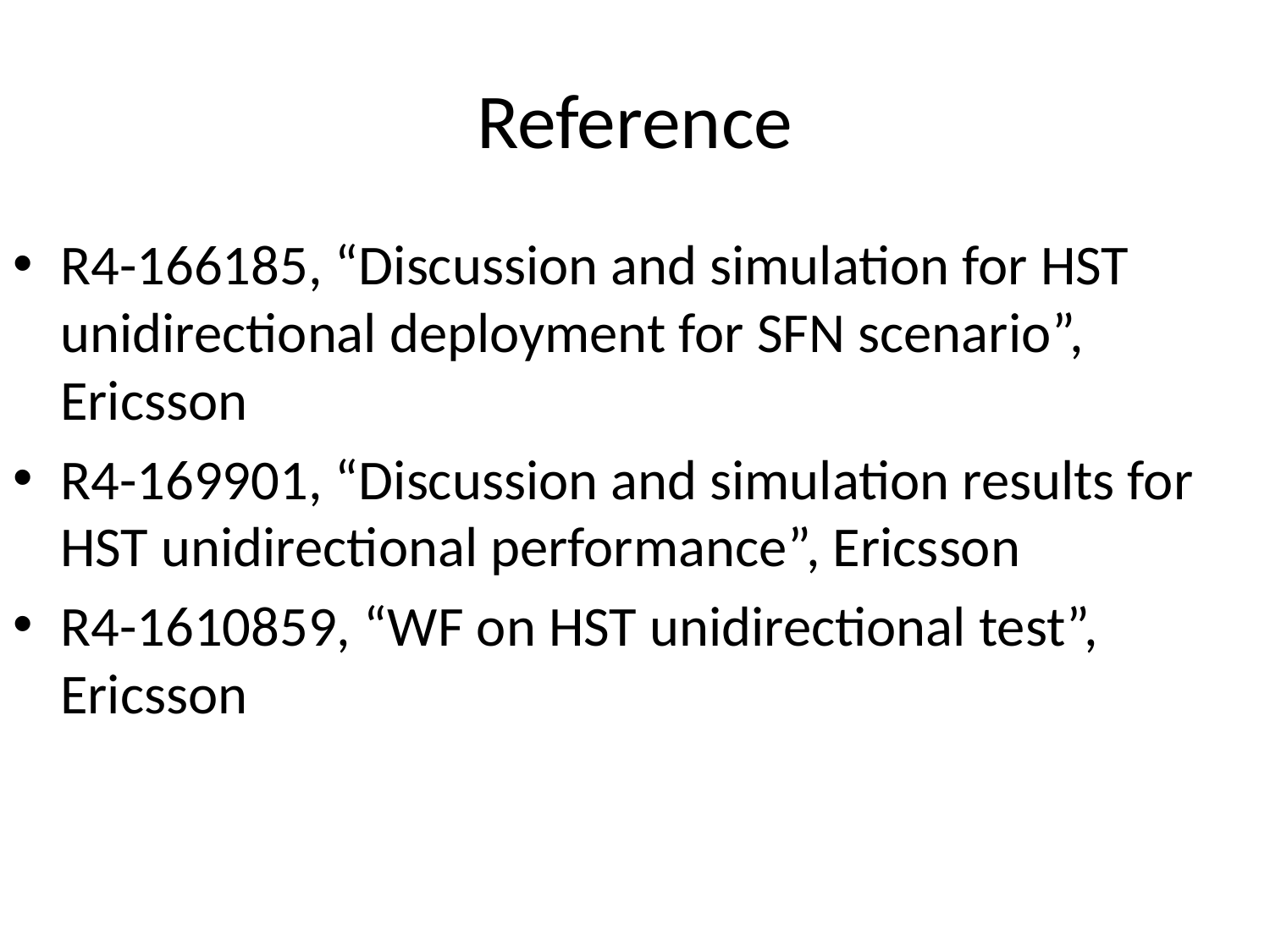

# Reference
R4-166185, “Discussion and simulation for HST unidirectional deployment for SFN scenario”, Ericsson
R4-169901, “Discussion and simulation results for HST unidirectional performance”, Ericsson
R4-1610859, “WF on HST unidirectional test”, Ericsson